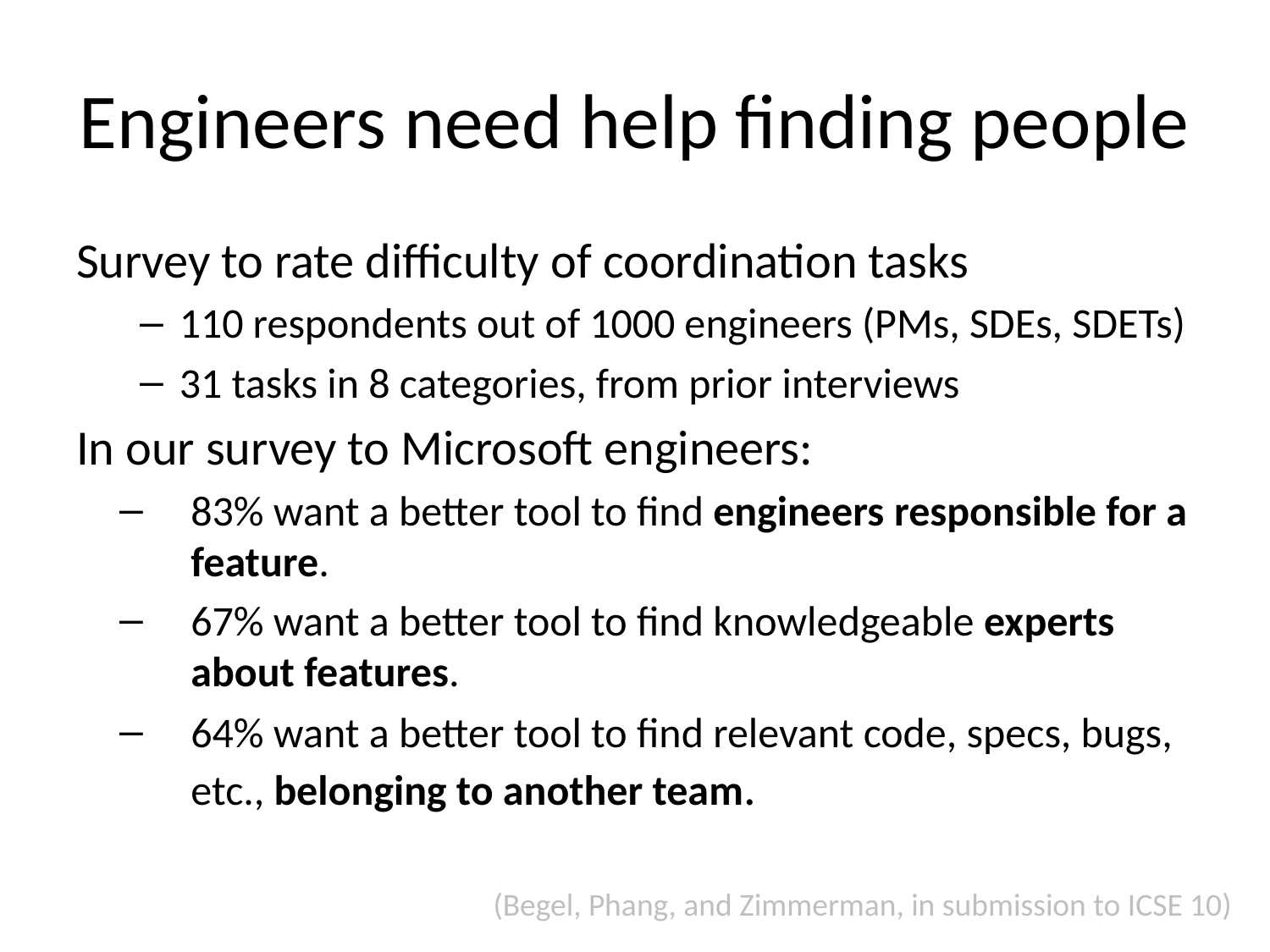

# Engineers need help finding people
Survey to rate difficulty of coordination tasks
110 respondents out of 1000 engineers (PMs, SDEs, SDETs)
31 tasks in 8 categories, from prior interviews
In our survey to Microsoft engineers:
83% want a better tool to find engineers responsible for a feature.
67% want a better tool to find knowledgeable experts about features.
64% want a better tool to find relevant code, specs, bugs, etc., belonging to another team.
(Begel, Phang, and Zimmerman, in submission to ICSE 10)